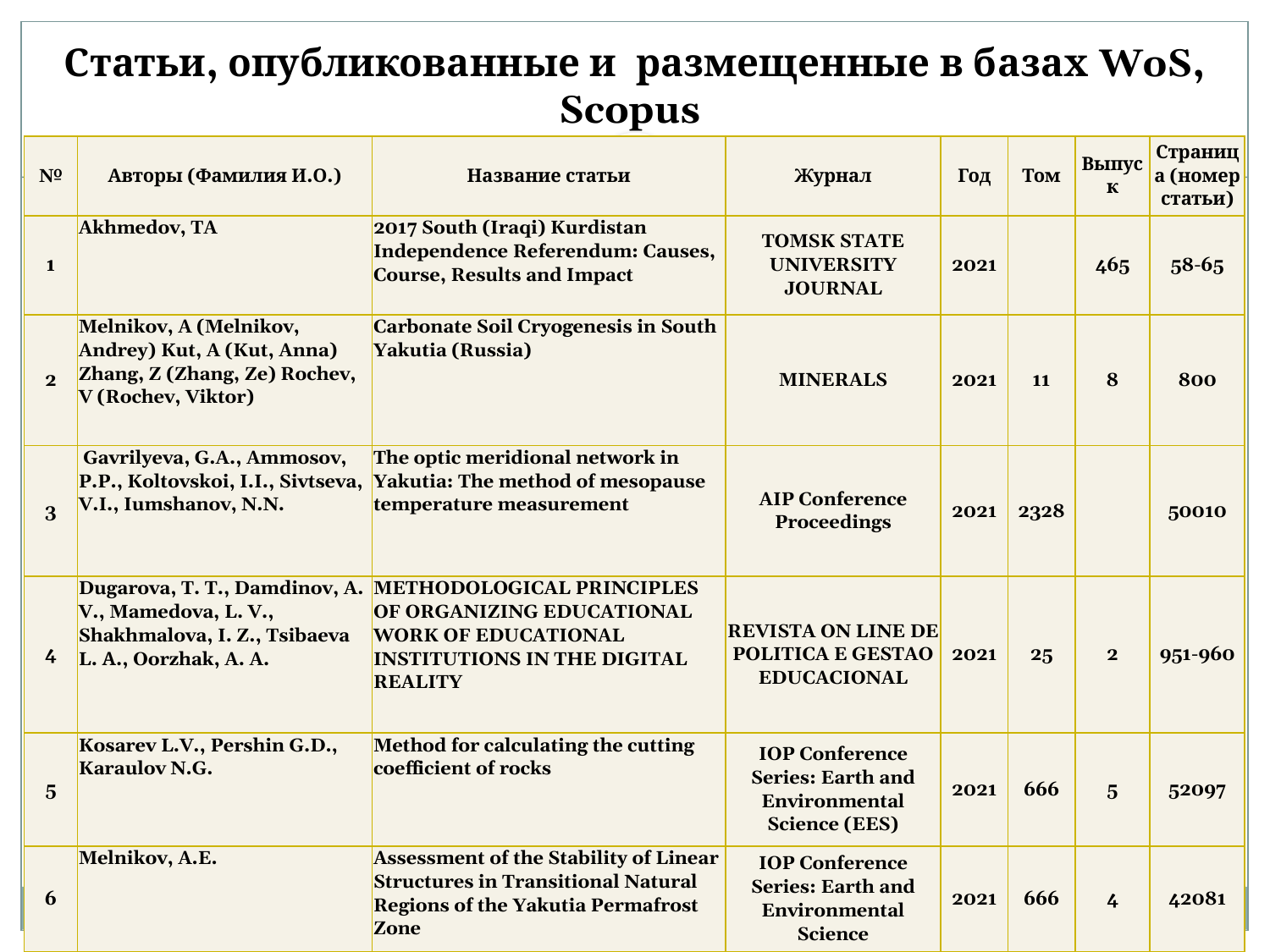

# Статьи, опубликованные и  размещенные в базах WoS, Scopus
| № | Авторы (Фамилия И.О.) | Название статьи | Журнал | Год | Том | Выпуск | Страница (номер статьи) |
| --- | --- | --- | --- | --- | --- | --- | --- |
| 1 | Akhmedov, TA | 2017 South (Iraqi) Kurdistan Independence Referendum: Causes, Course, Results and Impact | TOMSK STATE UNIVERSITY JOURNAL | 2021 |  | 465 | 58-65 |
| 2 | Melnikov, A (Melnikov, Andrey) Kut, A (Kut, Anna) Zhang, Z (Zhang, Ze) Rochev, V (Rochev, Viktor) | Carbonate Soil Cryogenesis in South Yakutia (Russia) | MINERALS | 2021 | 11 | 8 | 800 |
| 3 | Gavrilyeva, G.A., Ammosov, P.P., Koltovskoi, I.I., Sivtseva, V.I., Iumshanov, N.N. | The optic meridional network in Yakutia: The method of mesopause temperature measurement | AIP Conference Proceedings | 2021 | 2328 |  | 50010 |
| 4 | Dugarova, T. T., Damdinov, A. V., Mamedova, L. V., Shakhmalova, I. Z., Tsibaeva L. А., Oorzhak, A. A. | METHODOLOGICAL PRINCIPLES OF ORGANIZING EDUCATIONAL WORK OF EDUCATIONAL INSTITUTIONS IN THE DIGITAL REALITY | REVISTA ON LINE DE POLITICA E GESTAO EDUCACIONAL | 2021 | 25 | 2 | 951-960 |
| 5 | Kosarev L.V., Pershin G.D., Karaulov N.G. | Method for calculating the cutting coefficient of rocks | IOP Conference Series: Earth and Environmental Science (EES) | 2021 | 666 | 5 | 52097 |
| 6 | Melnikov, A.E. | Assessment of the Stability of Linear Structures in Transitional Natural Regions of the Yakutia Permafrost Zone | IOP Conference Series: Earth and Environmental Science | 2021 | 666 | 4 | 42081 |